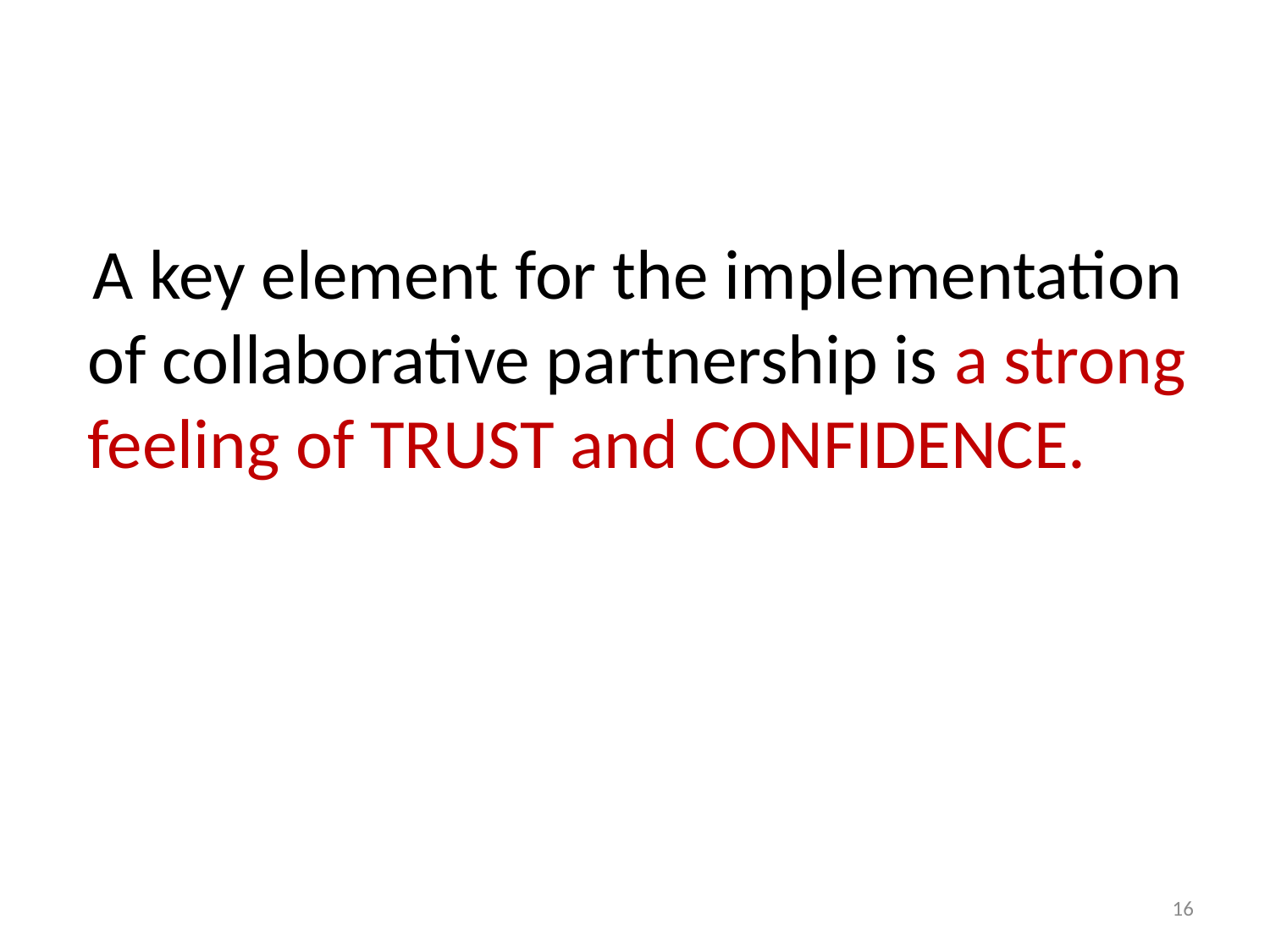

#
A key element for the implementation of collaborative partnership is a strong feeling of TRUST and CONFIDENCE.
16